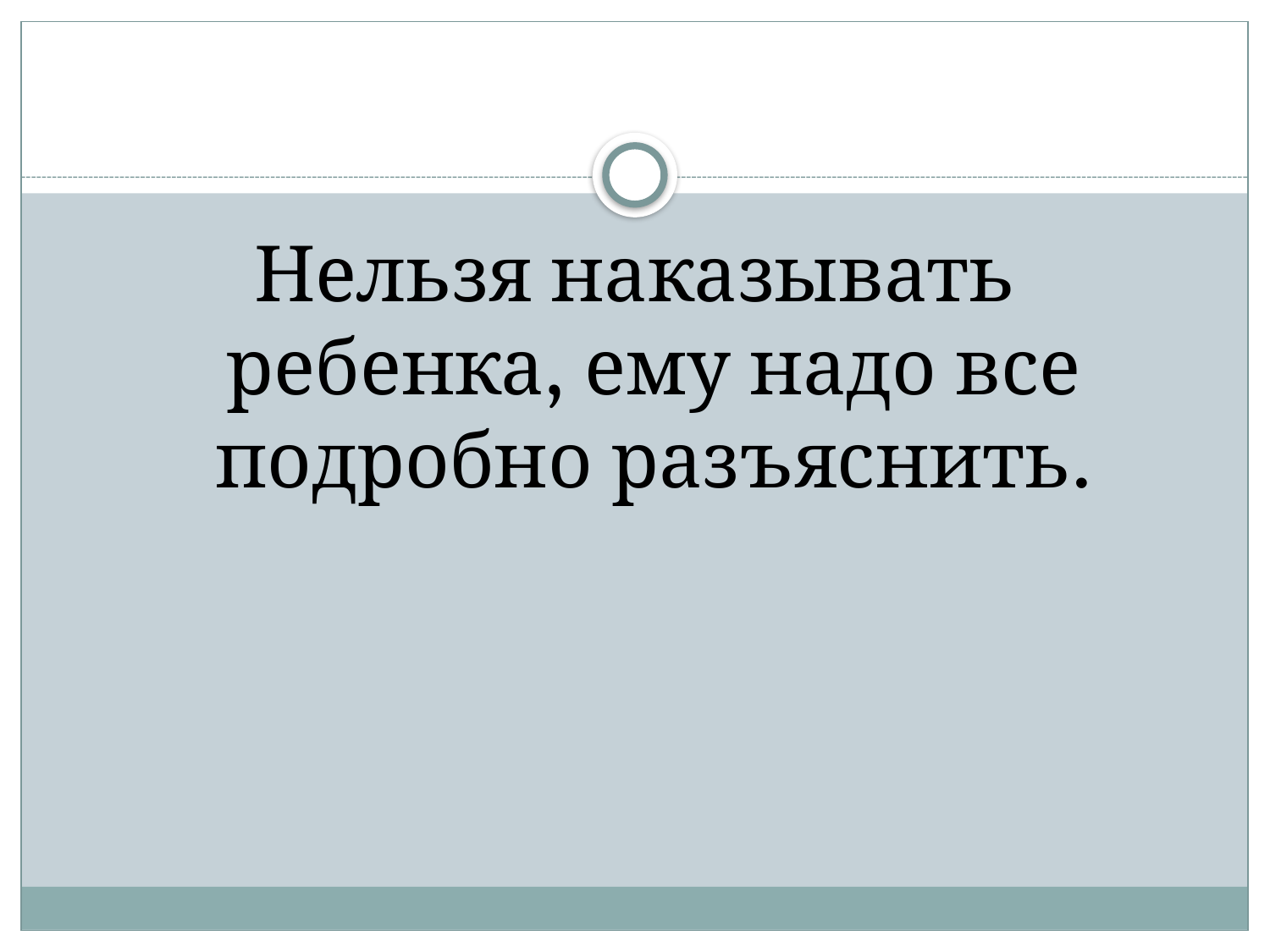

#

Нельзя наказывать ребенка, ему надо все подробно разъяснить.